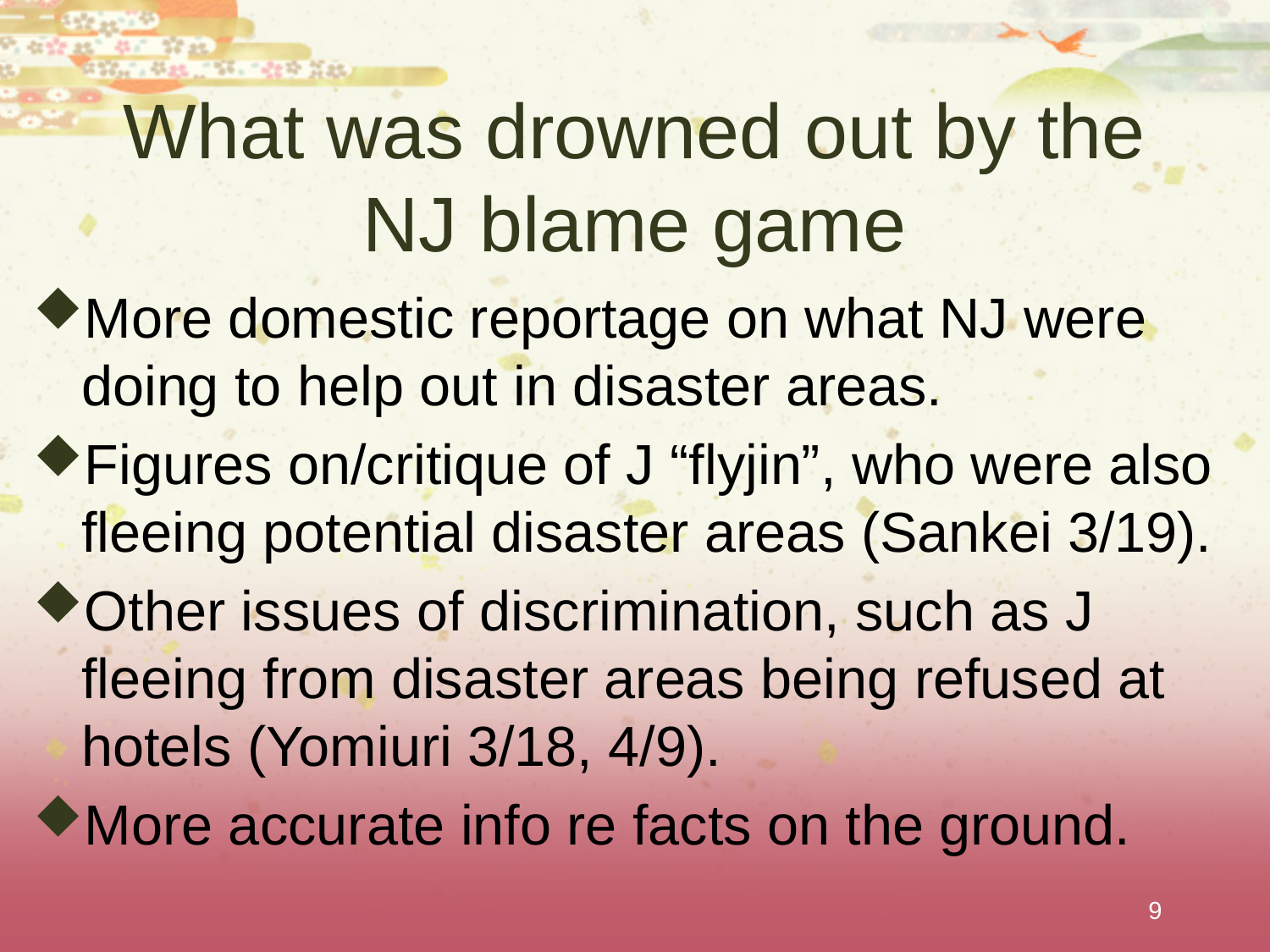

# What was drowned out by the NJ blame game
More domestic reportage on what NJ were doing to help out in disaster areas.
Figures on/critique of J “flyjin”, who were also fleeing potential disaster areas (Sankei 3/19).
Other issues of discrimination, such as J fleeing from disaster areas being refused at hotels (Yomiuri 3/18, 4/9).
More accurate info re facts on the ground.
9